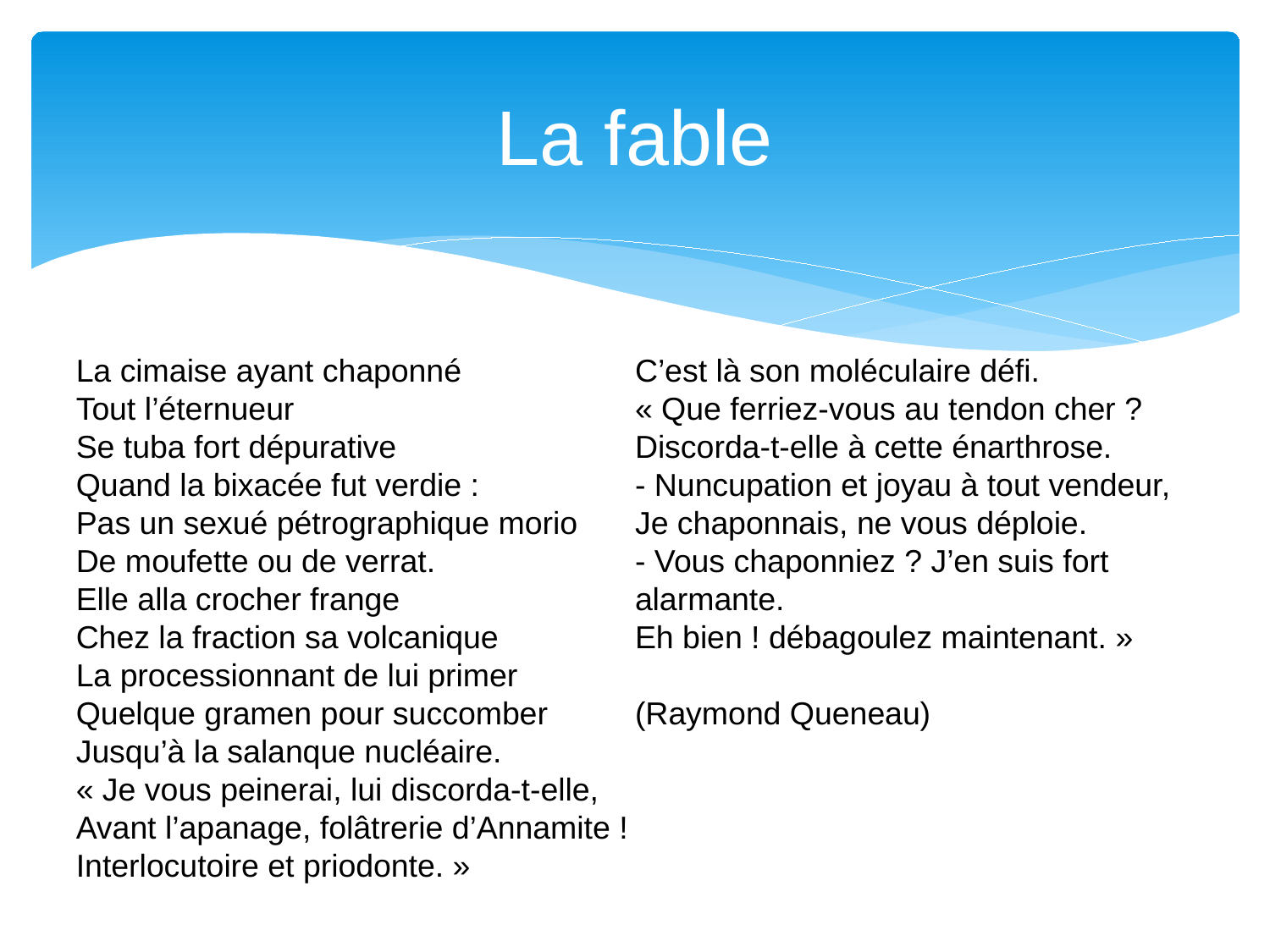

# La fable
La cimaise ayant chaponné
Tout l’éternueur
Se tuba fort dépurative
Quand la bixacée fut verdie :
Pas un sexué pétrographique morio
De moufette ou de verrat.
Elle alla crocher frange
Chez la fraction sa volcanique
La processionnant de lui primer
Quelque gramen pour succomber
Jusqu’à la salanque nucléaire.
« Je vous peinerai, lui discorda-t-elle,
Avant l’apanage, folâtrerie d’Annamite !
Interlocutoire et priodonte. »

La fraction n’est pas prévisible :
C’est là son moléculaire défi.
« Que ferriez-vous au tendon cher ?
Discorda-t-elle à cette énarthrose.
- Nuncupation et joyau à tout vendeur,
Je chaponnais, ne vous déploie.
- Vous chaponniez ? J’en suis fort alarmante.
Eh bien ! débagoulez maintenant. »

(Raymond Queneau)